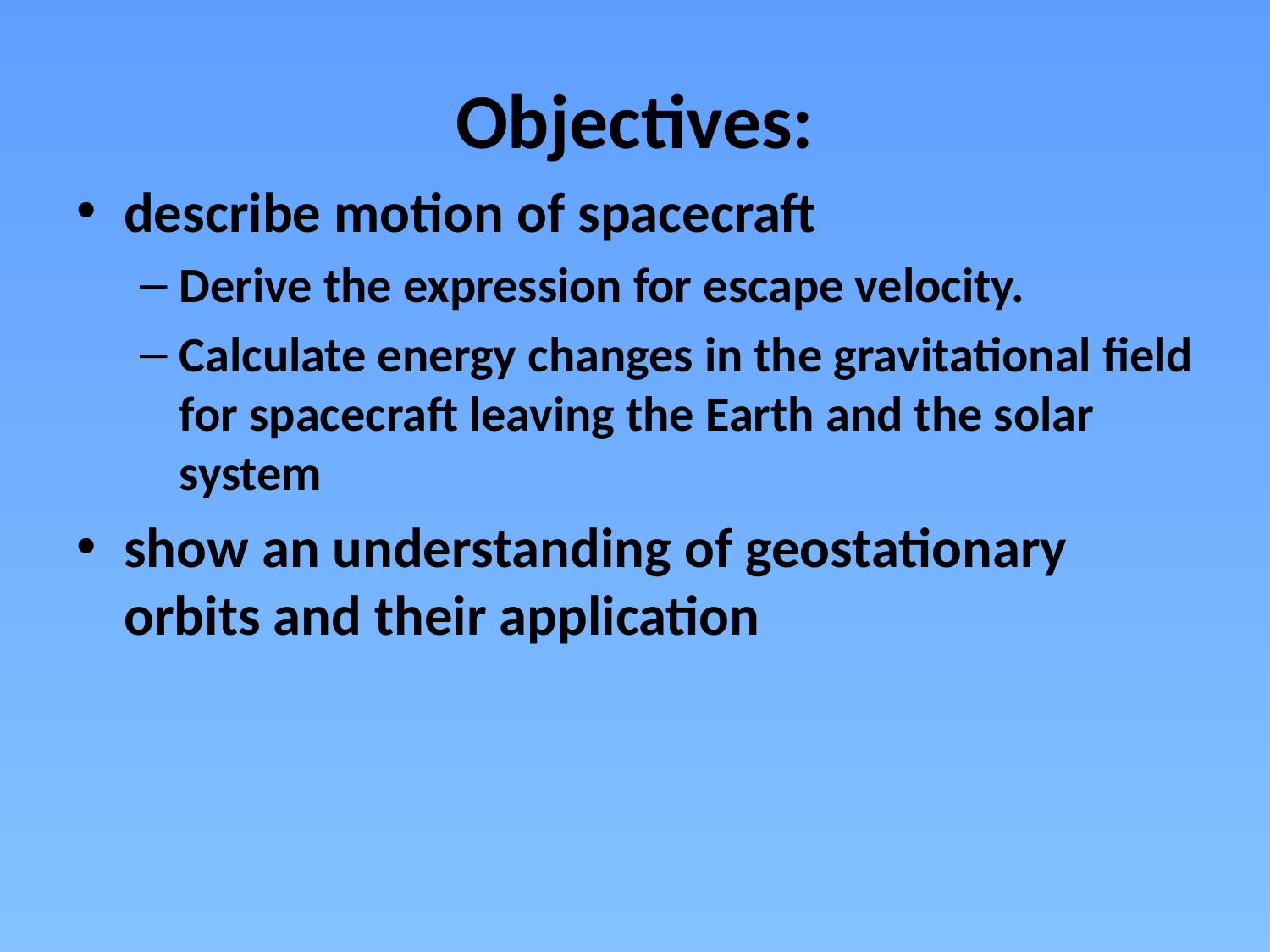

# Objectives:
describe motion of spacecraft
Derive the expression for escape velocity.
Calculate energy changes in the gravitational field for spacecraft leaving the Earth and the solar system
show an understanding of geostationary orbits and their application